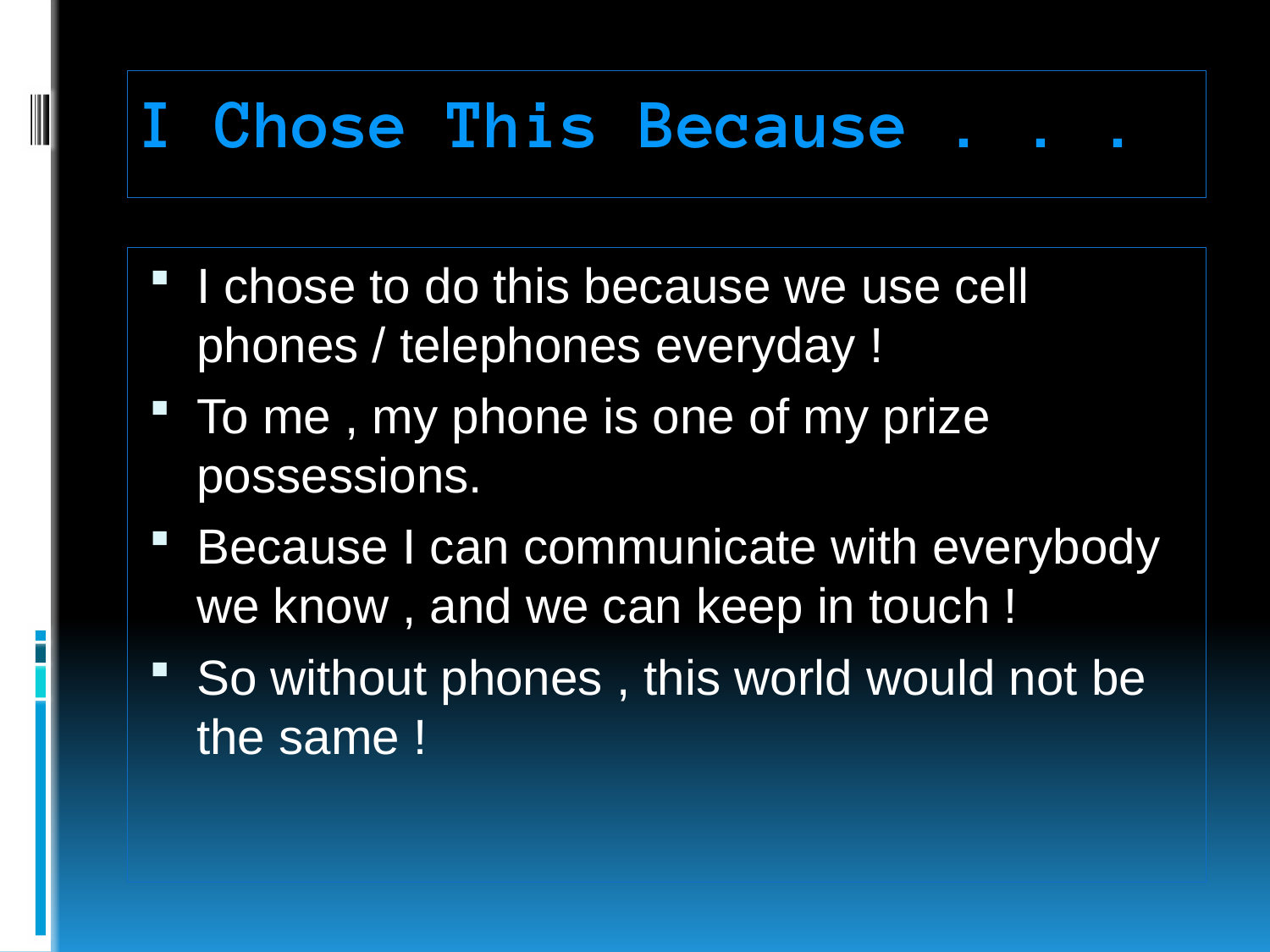

# I Chose This Because . . .
I chose to do this because we use cell phones / telephones everyday !
To me , my phone is one of my prize possessions.
Because I can communicate with everybody we know , and we can keep in touch !
So without phones , this world would not be the same !